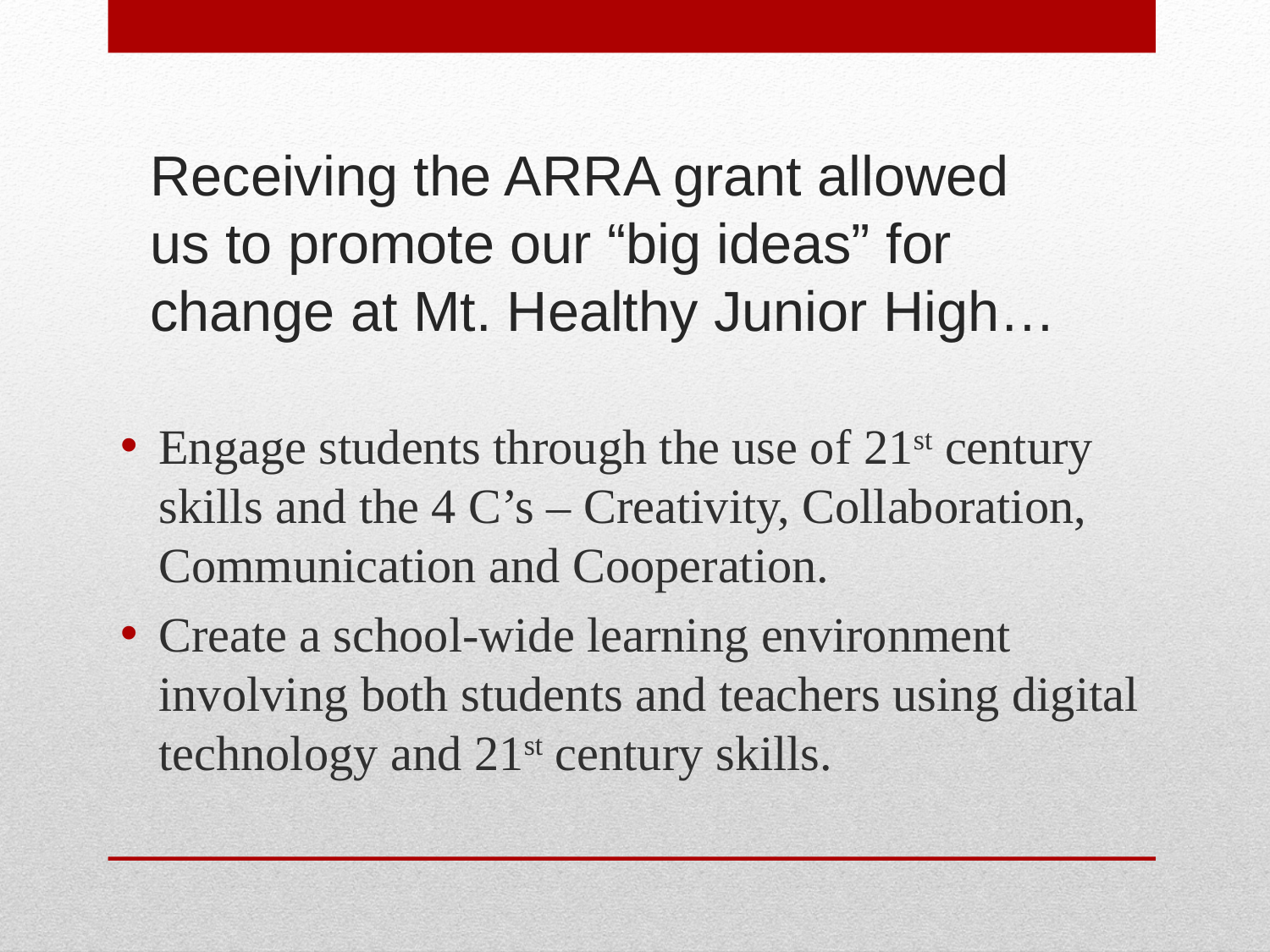

# Receiving the ARRA grant allowed us to promote our “big ideas” for change at Mt. Healthy Junior High…
Engage students through the use of 21st century skills and the 4 C’s – Creativity, Collaboration, Communication and Cooperation.
Create a school-wide learning environment involving both students and teachers using digital technology and 21st century skills.